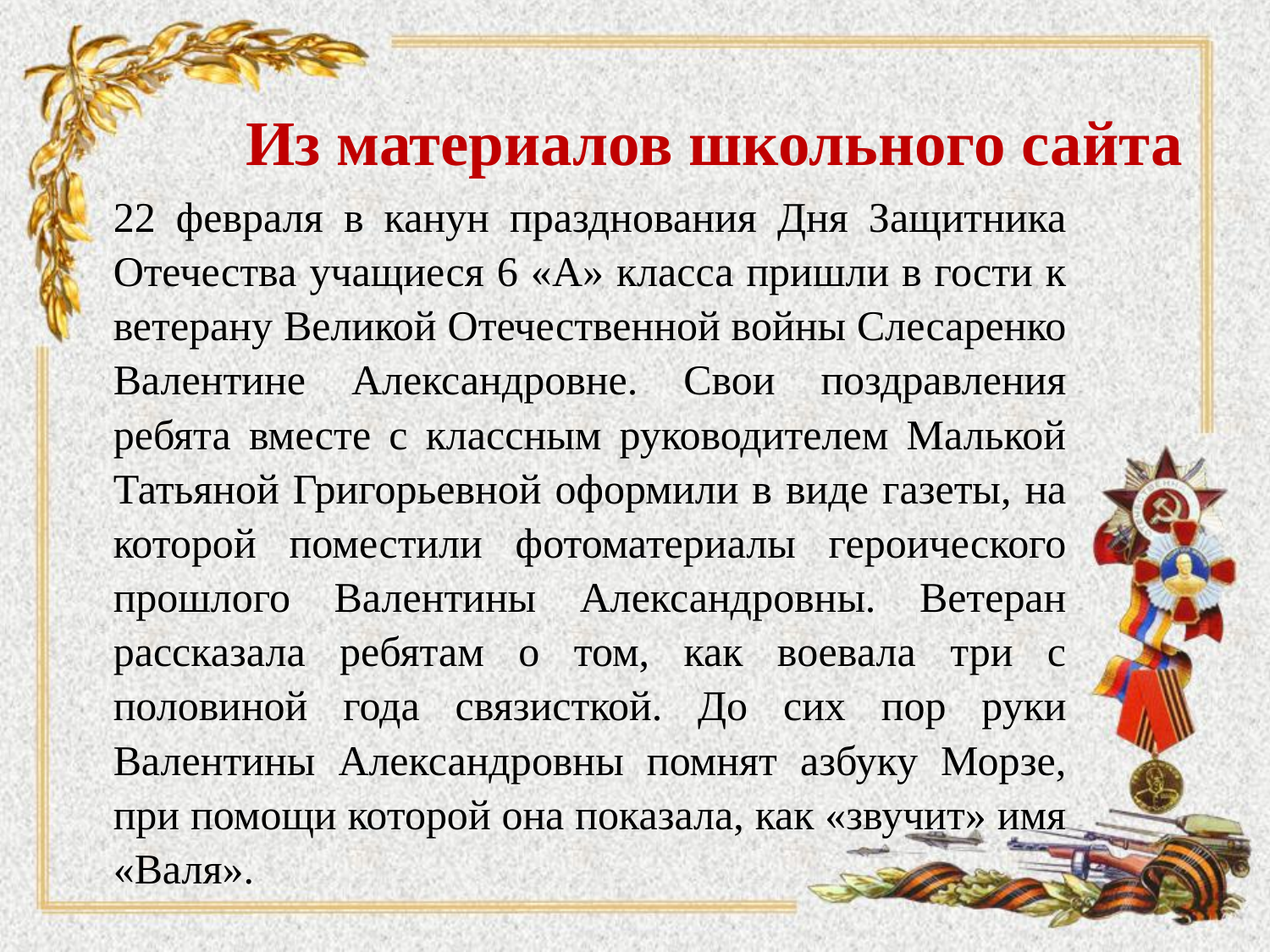

# Из материалов школьного сайта
22 февраля в канун празднования Дня Защитника Отечества учащиеся 6 «А» класса пришли в гости к ветерану Великой Отечественной войны Слесаренко Валентине Александровне. Свои поздравления ребята вместе с классным руководителем Малькой Татьяной Григорьевной оформили в виде газеты, на которой поместили фотоматериалы героического прошлого Валентины Александровны. Ветеран рассказала ребятам о том, как воевала три с половиной года связисткой. До сих пор руки Валентины Александровны помнят азбуку Морзе, при помощи которой она показала, как «звучит» имя «Валя».